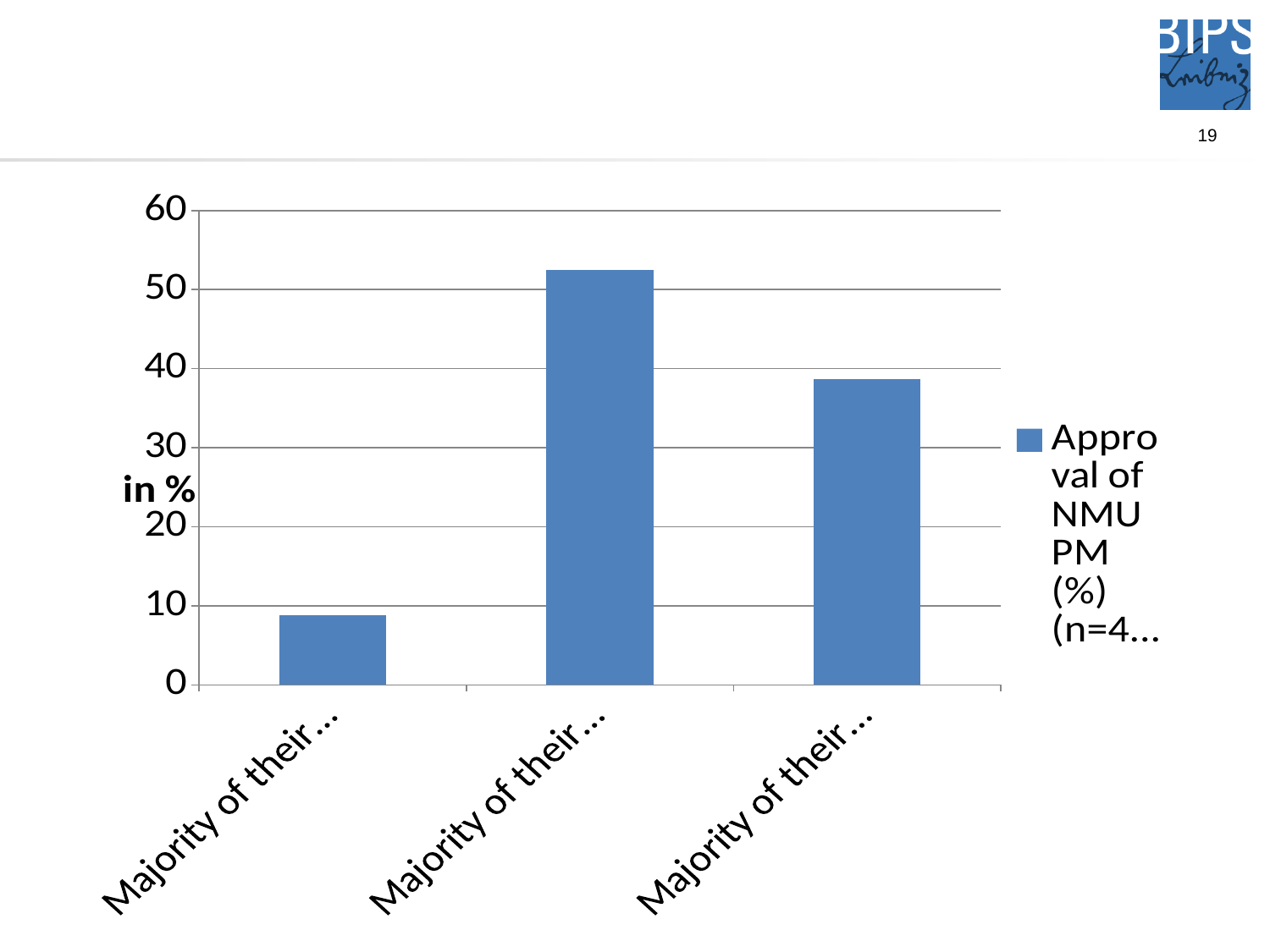

#

### Chart

| Category | Approval of NMUPM (%) (n=4337) |
|---|---|
| Majority of their same-sex peers < own | 8.8 |
| Majority of their same-sex peers = own | 52.5 |
| Majority of their same-sex peers > own | 38.7 |